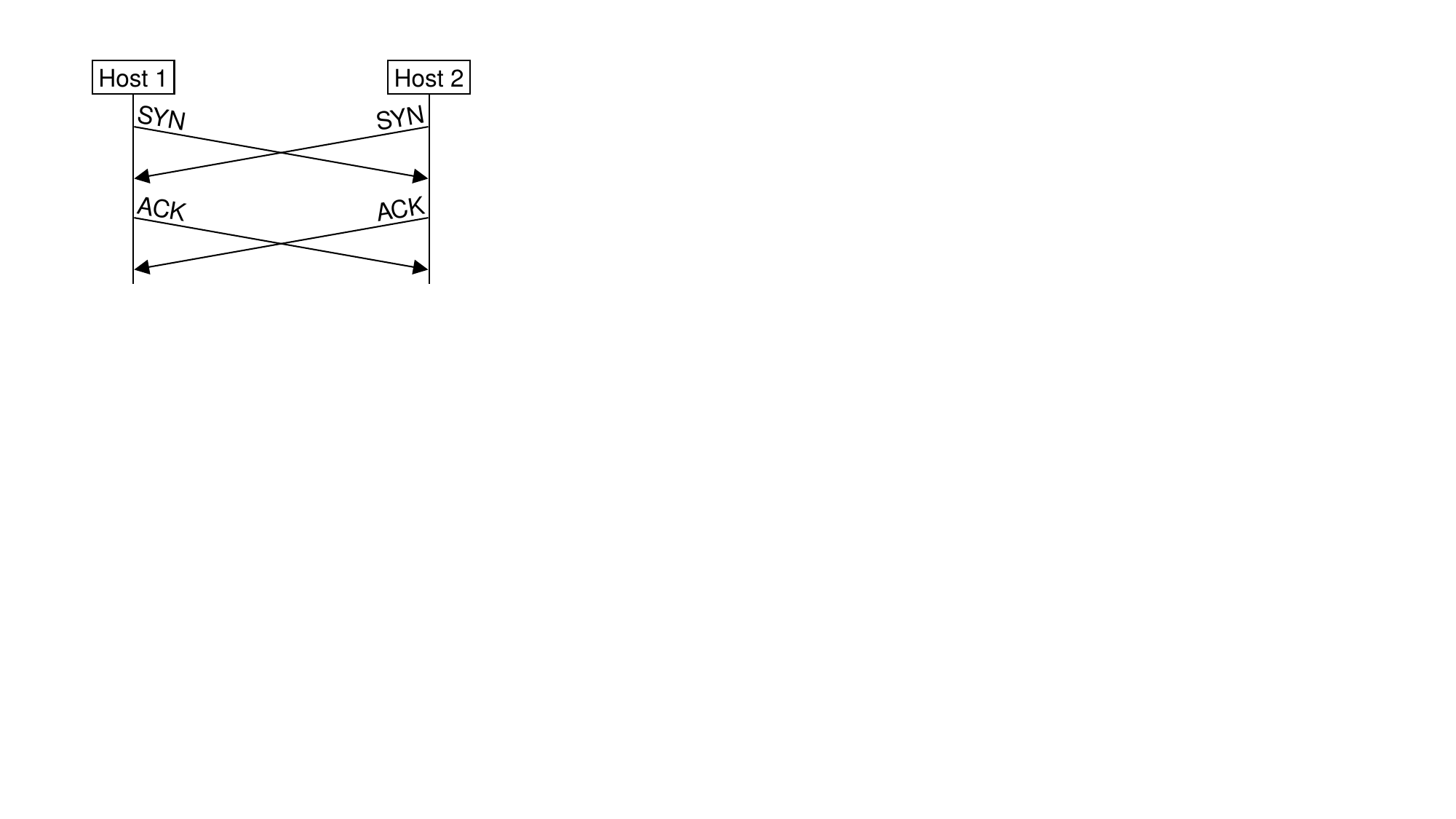

Host 1
Host 2
SYN
SYN
ACK
ACK